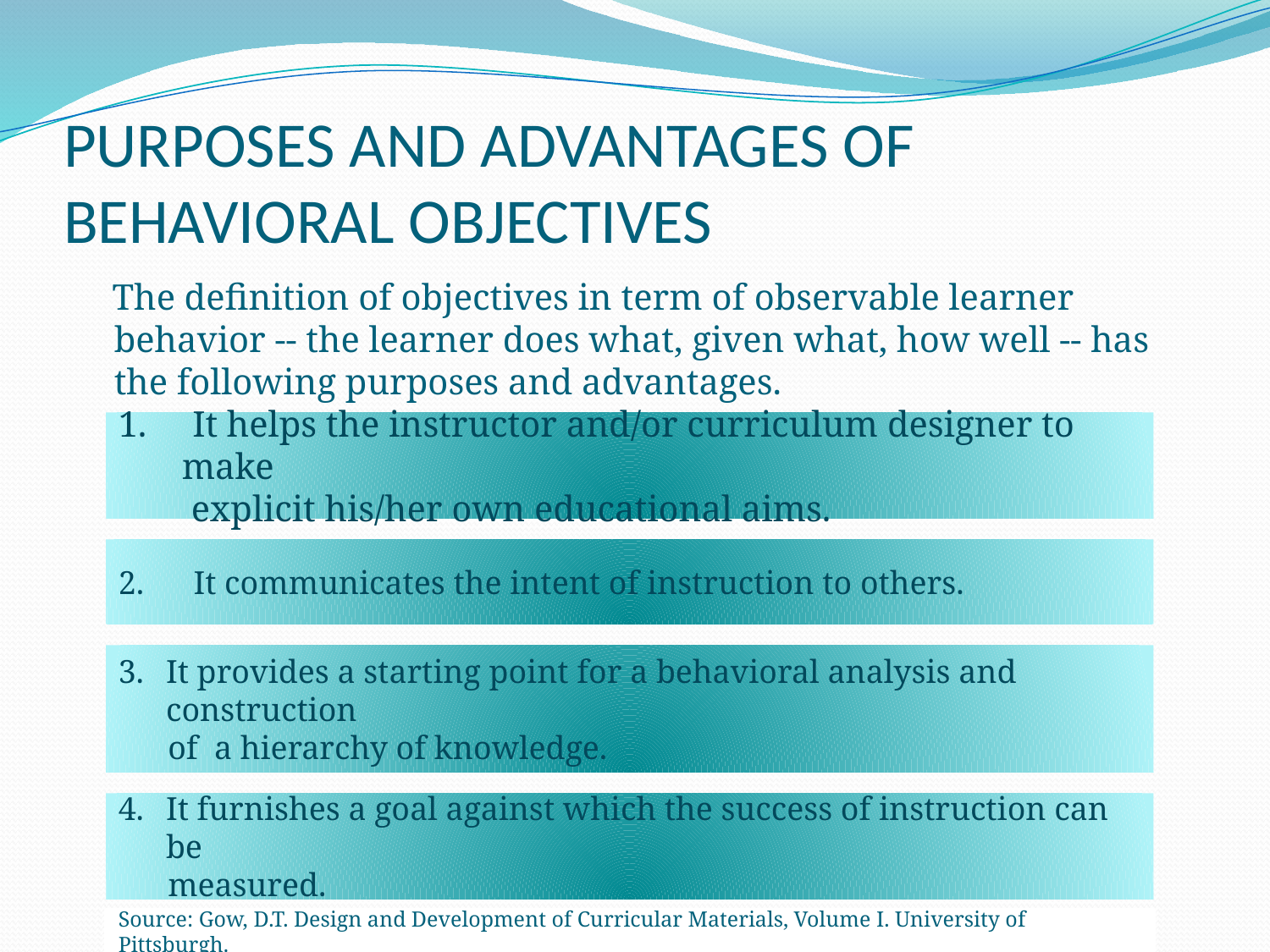

# PURPOSES AND ADVANTAGES OF BEHAVIORAL OBJECTIVES
    The definition of objectives in term of observable learner behavior -- the learner does what, given what, how well -- has the following purposes and advantages.

1.     It helps the instructor and/or curriculum designer to make
        explicit his/her own educational aims.
2.      It communicates the intent of instruction to others.
It provides a starting point for a behavioral analysis and construction
      of  a hierarchy of knowledge.
It furnishes a goal against which the success of instruction can be
      measured.

Source: Gow, D.T. Design and Development of Curricular Materials, Volume I. University of Pittsburgh.